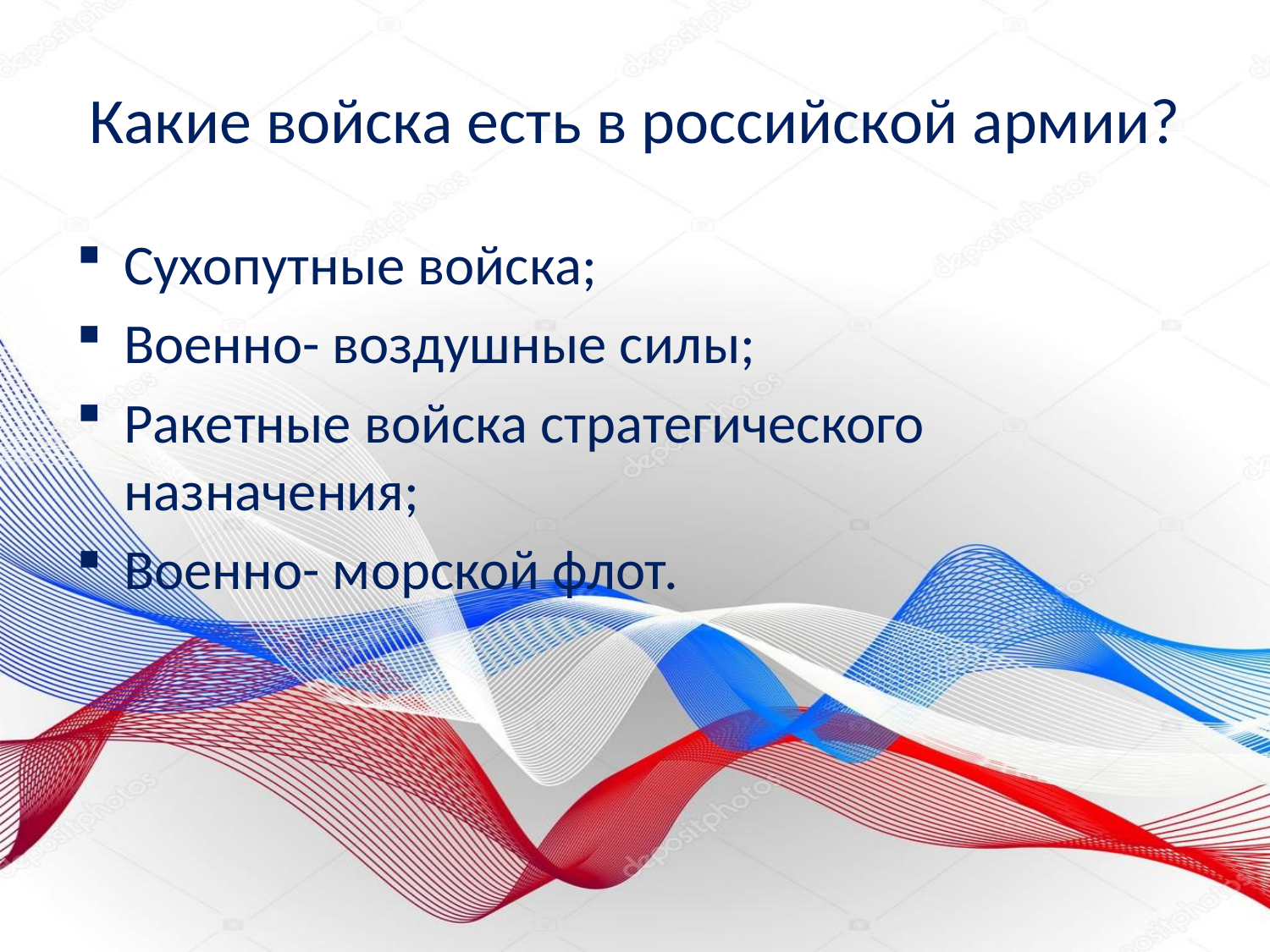

# Какие войска есть в российской армии?
Сухопутные войска;
Военно- воздушные силы;
Ракетные войска стратегического назначения;
Военно- морской флот.